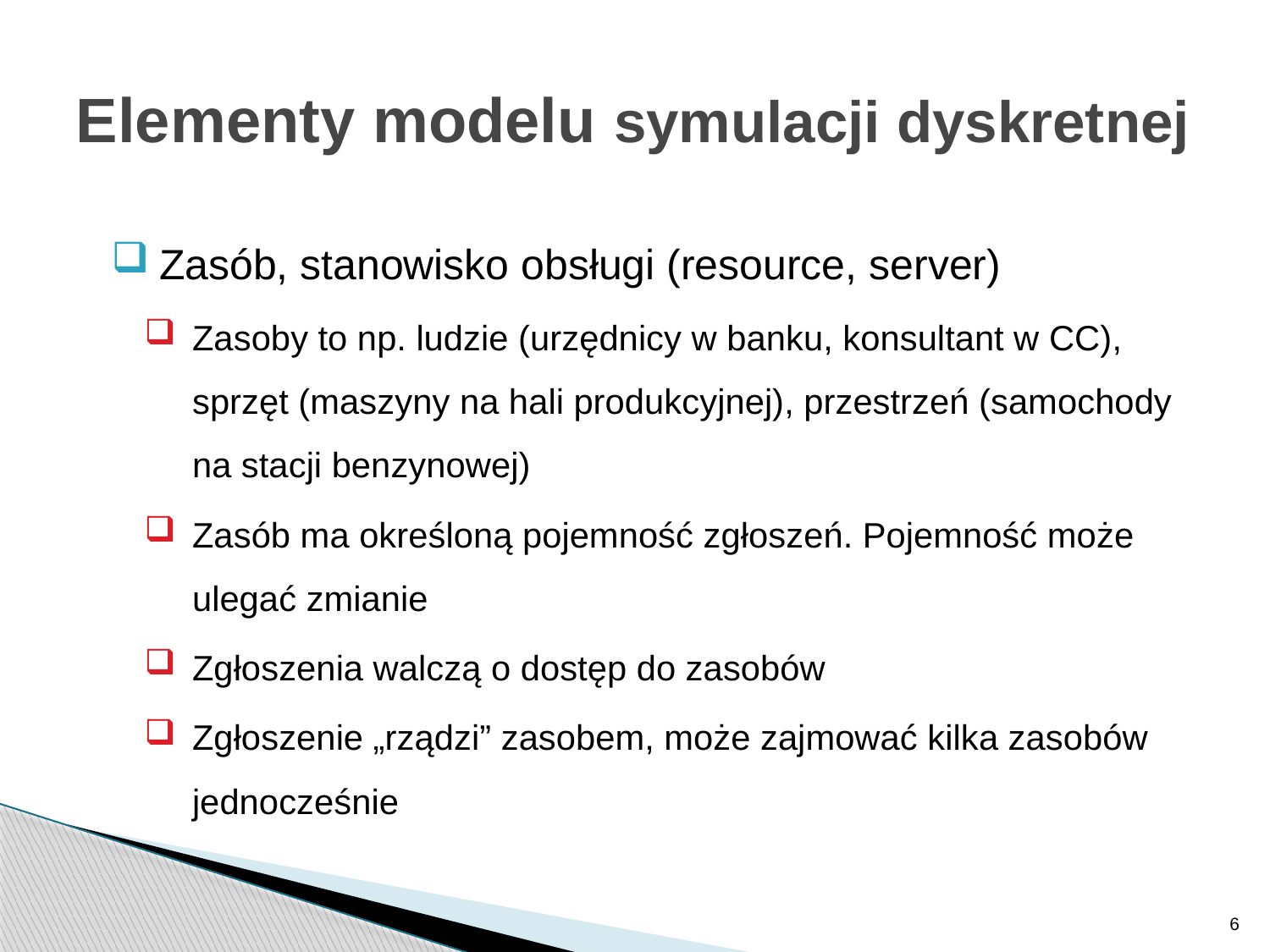

# Elementy modelu symulacji dyskretnej
Zasób, stanowisko obsługi (resource, server)
Zasoby to np. ludzie (urzędnicy w banku, konsultant w CC), sprzęt (maszyny na hali produkcyjnej), przestrzeń (samochody na stacji benzynowej)
Zasób ma określoną pojemność zgłoszeń. Pojemność może ulegać zmianie
Zgłoszenia walczą o dostęp do zasobów
Zgłoszenie „rządzi” zasobem, może zajmować kilka zasobów jednocześnie

6